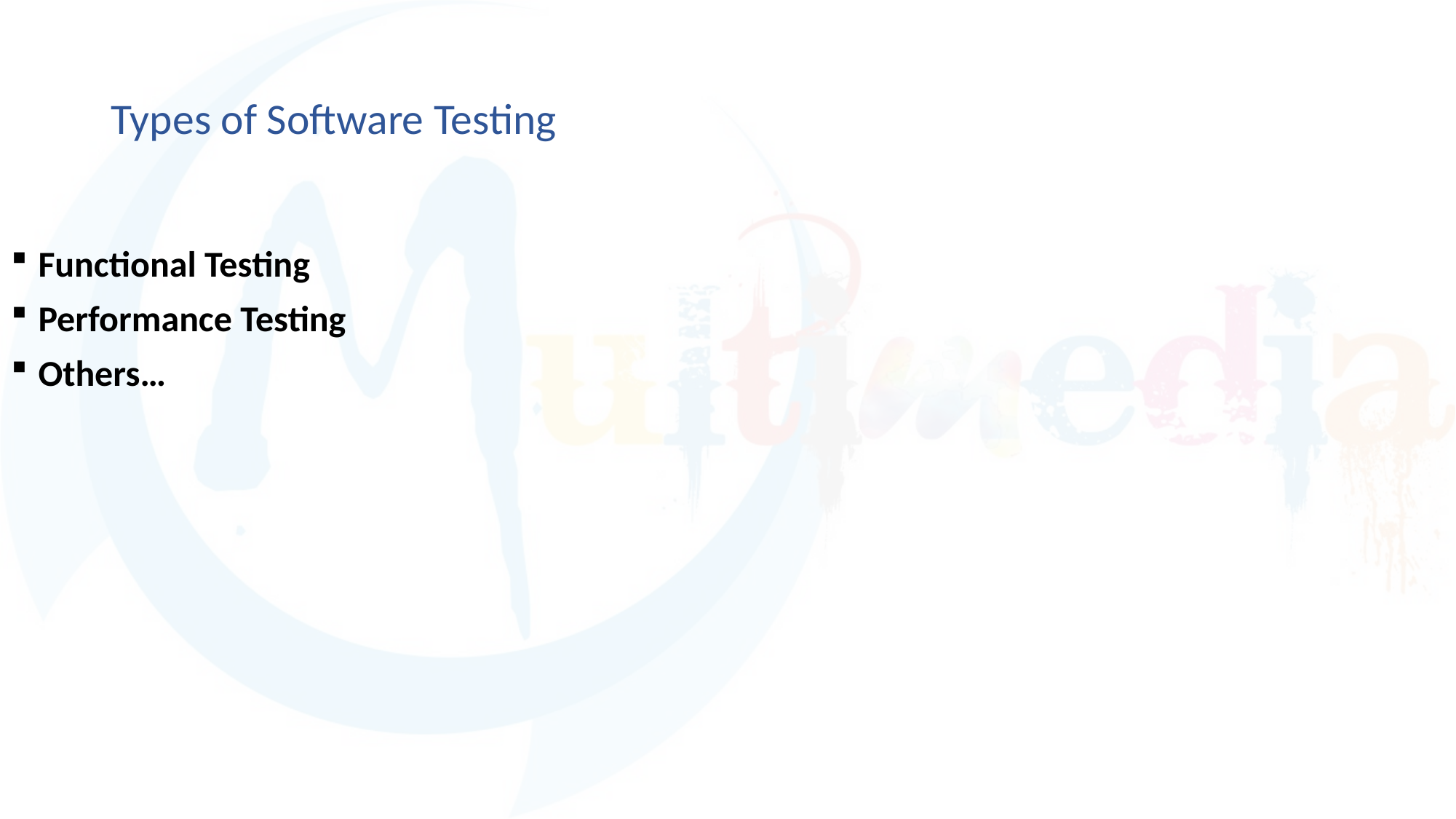

# Types of Software Testing
Functional Testing
Performance Testing
Others…